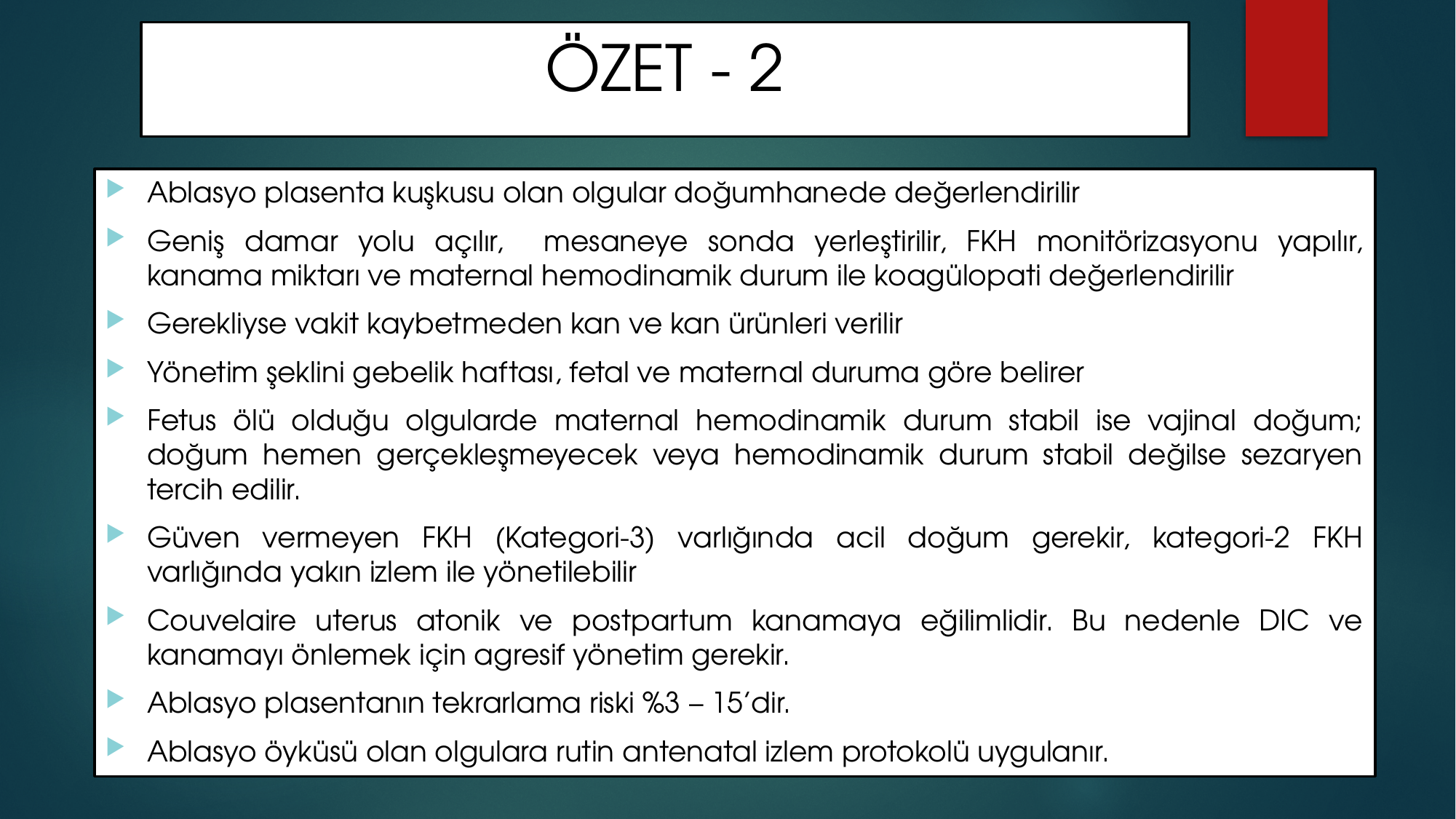

# ÖZET - 2
Ablasyo plasenta kuşkusu olan olgular doğumhanede değerlendirilir
Geniş damar yolu açılır,  mesaneye sonda yerleştirilir, FKH monitörizasyonu yapılır, kanama miktarı ve maternal hemodinamik durum ile koagülopati değerlendirilir
Gerekliyse vakit kaybetmeden kan ve kan ürünleri verilir
Yönetim şeklini gebelik haftası, fetal ve maternal duruma göre belirer
Fetus ölü olduğu olgularde maternal hemodinamik durum stabil ise vajinal doğum; doğum hemen gerçekleşmeyecek veya hemodinamik durum stabil değilse sezaryen tercih edilir.
Güven vermeyen FKH (Kategori-3) varlığında acil doğum gerekir, kategori-2 FKH varlığında yakın izlem ile yönetilebilir
Couvelaire uterus atonik ve postpartum kanamaya eğilimlidir. Bu nedenle DIC ve kanamayı önlemek için agresif yönetim gerekir.
Ablasyo plasentanın tekrarlama riski %3 – 15’dir.
Ablasyo öyküsü olan olgulara rutin antenatal izlem protokolü uygulanır.